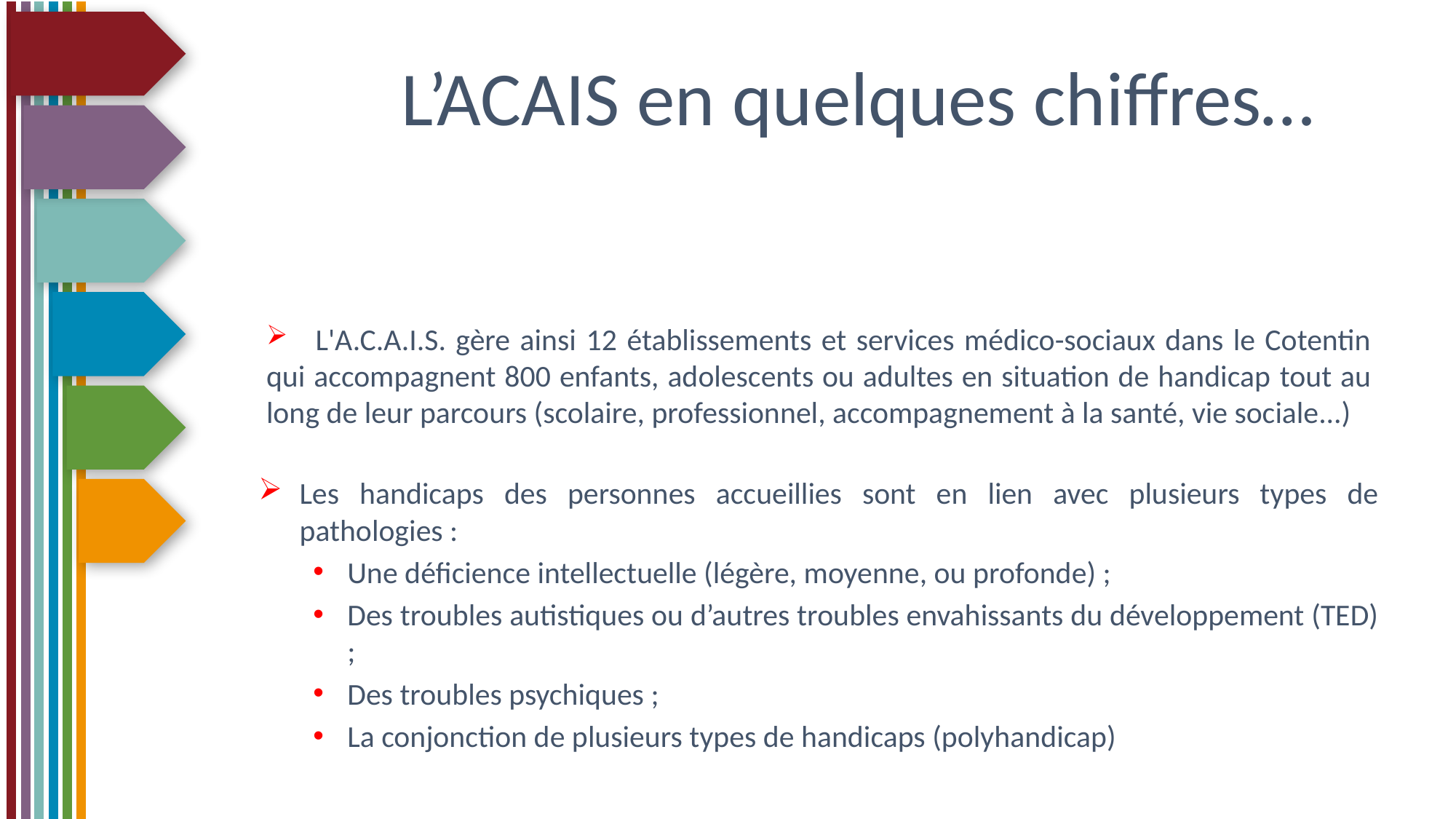

L’ACAIS en quelques chiffres…

   L'A.C.A.I.S. gère ainsi 12 établissements et services médico-sociaux dans le Cotentin qui accompagnent 800 enfants, adolescents ou adultes en situation de handicap tout au long de leur parcours (scolaire, professionnel, accompagnement à la santé, vie sociale...)

Les handicaps des personnes accueillies sont en lien avec plusieurs types de pathologies :
Une déficience intellectuelle (légère, moyenne, ou profonde) ;
Des troubles autistiques ou d’autres troubles envahissants du développement (TED) ;
Des troubles psychiques ;
La conjonction de plusieurs types de handicaps (polyhandicap)